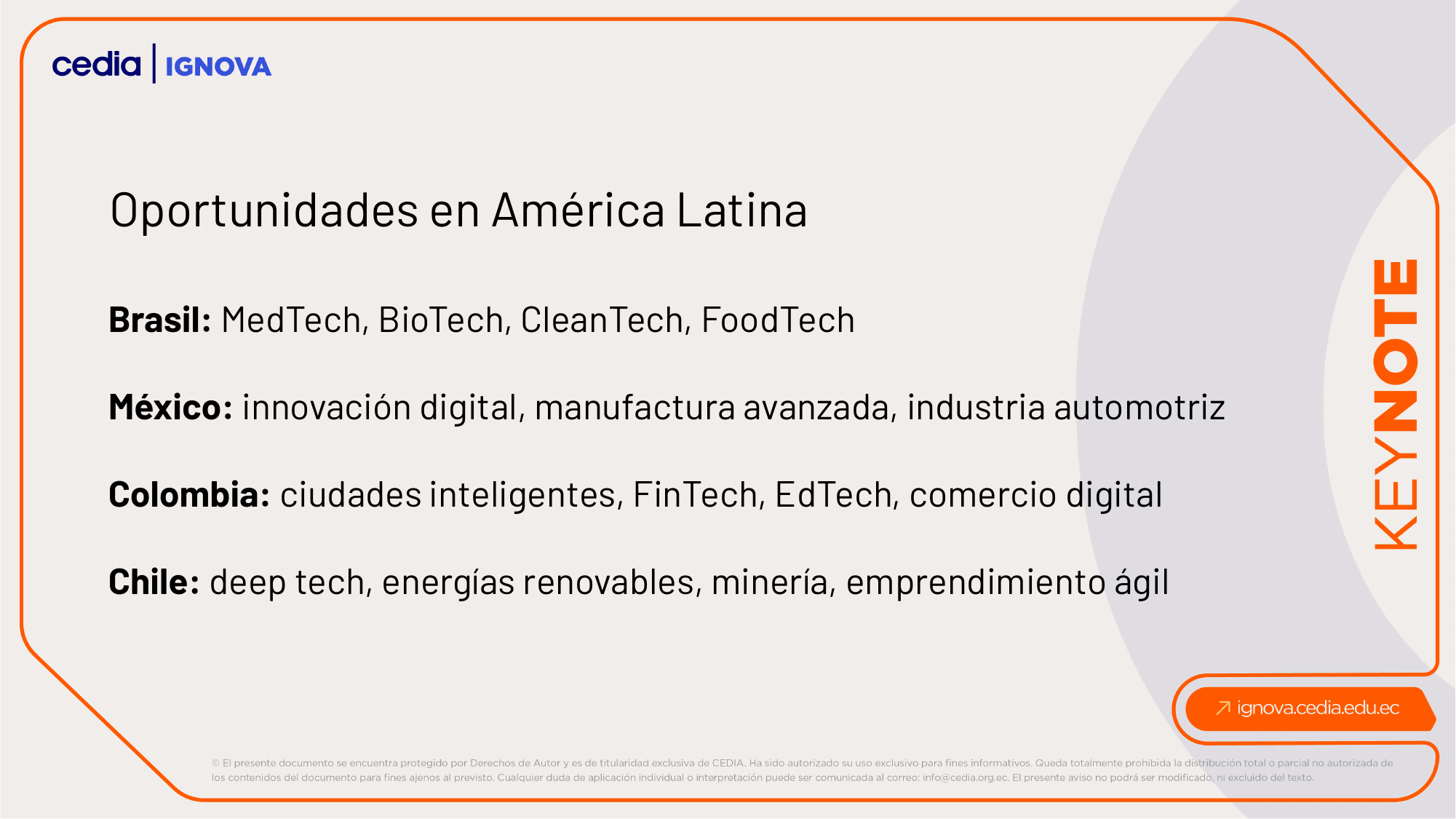

# Oportunidades en América Latina
Brasil: MedTech, BioTech, CleanTech, FoodTech

México: innovación digital, manufactura avanzada, industria automotriz

Colombia: ciudades inteligentes, FinTech, EdTech, comercio digital

Chile: deep tech, energías renovables, minería, emprendimiento ágil